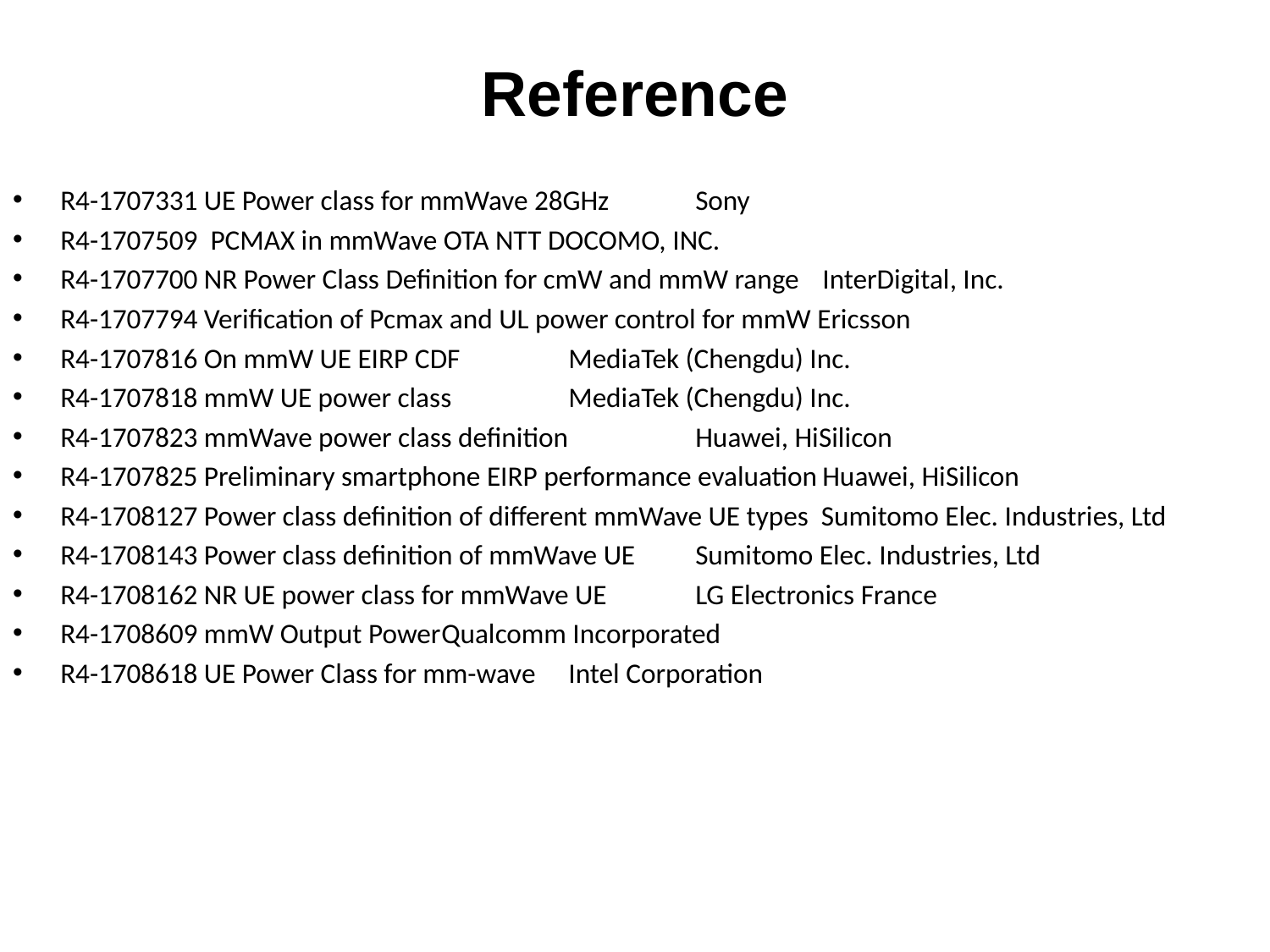

# Reference
R4-1707331 UE Power class for mmWave 28GHz	Sony
R4-1707509  PCMAX in mmWave OTA NTT DOCOMO, INC.
R4-1707700 NR Power Class Definition for cmW and mmW range	InterDigital, Inc.
R4-1707794 Verification of Pcmax and UL power control for mmW Ericsson
R4-1707816 On mmW UE EIRP CDF	MediaTek (Chengdu) Inc.
R4-1707818 mmW UE power class	MediaTek (Chengdu) Inc.
R4-1707823 mmWave power class definition	Huawei, HiSilicon
R4-1707825 Preliminary smartphone EIRP performance evaluation	Huawei, HiSilicon
R4-1708127 Power class definition of different mmWave UE types  Sumitomo Elec. Industries, Ltd
R4-1708143 Power class definition of mmWave UE	Sumitomo Elec. Industries, Ltd
R4-1708162 NR UE power class for mmWave UE 	LG Electronics France
R4-1708609 mmW Output Power	Qualcomm Incorporated
R4-1708618 UE Power Class for mm-wave	Intel Corporation